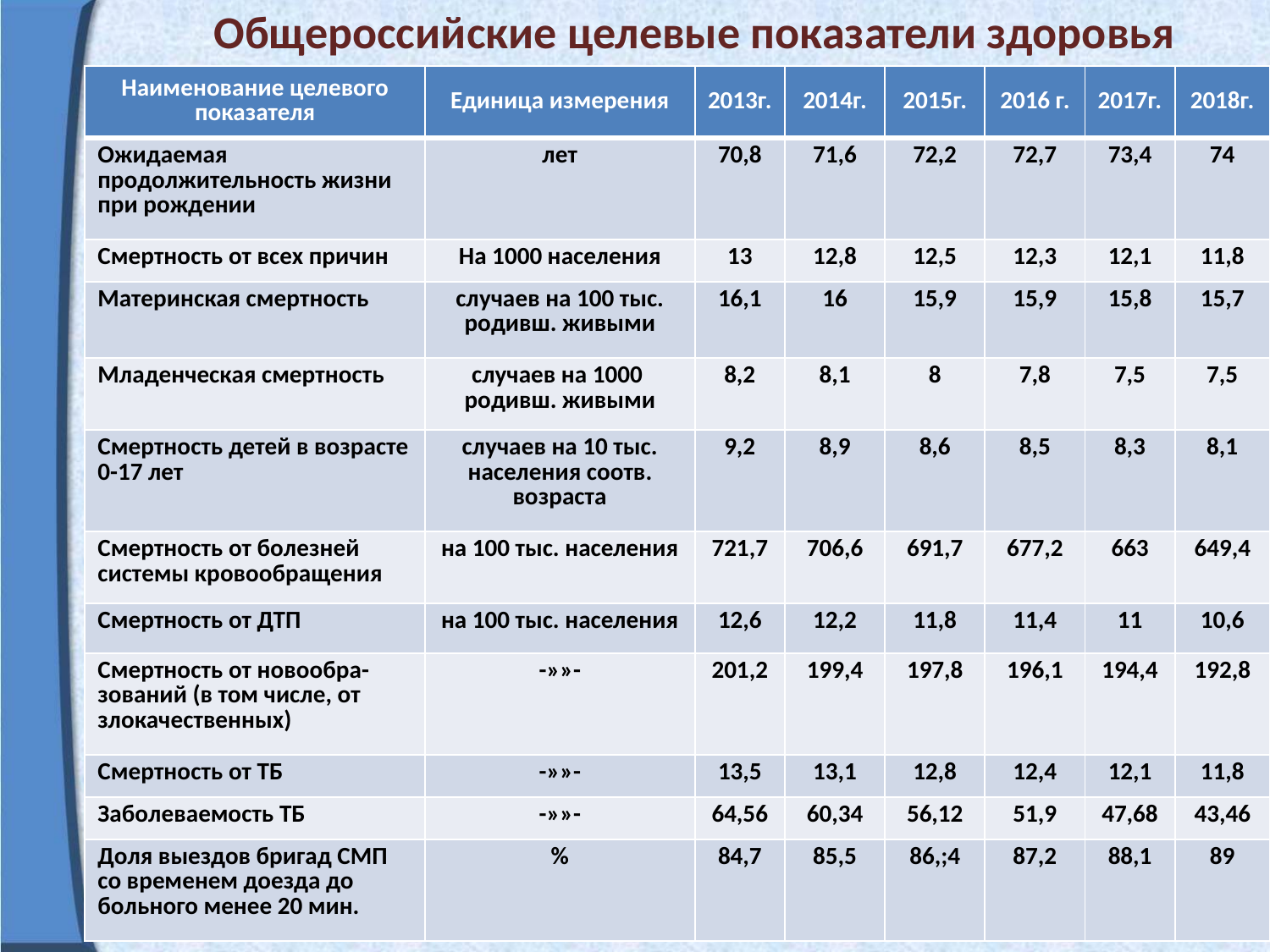

Общероссийские целевые показатели здоровья
| Наименование целевого показателя | Единица измерения | 2013г. | 2014г. | 2015г. | 2016 г. | 2017г. | 2018г. |
| --- | --- | --- | --- | --- | --- | --- | --- |
| Ожидаемая продолжительность жизни при рождении | лет | 70,8 | 71,6 | 72,2 | 72,7 | 73,4 | 74 |
| Смертность от всех причин | На 1000 населения | 13 | 12,8 | 12,5 | 12,3 | 12,1 | 11,8 |
| Материнская смертность | случаев на 100 тыс. родивш. живыми | 16,1 | 16 | 15,9 | 15,9 | 15,8 | 15,7 |
| Младенческая смертность | случаев на 1000 родивш. живыми | 8,2 | 8,1 | 8 | 7,8 | 7,5 | 7,5 |
| Смертность детей в возрасте 0-17 лет | случаев на 10 тыс. населения соотв. возраста | 9,2 | 8,9 | 8,6 | 8,5 | 8,3 | 8,1 |
| Смертность от болезней системы кровообращения | на 100 тыс. населения | 721,7 | 706,6 | 691,7 | 677,2 | 663 | 649,4 |
| Смертность от ДТП | на 100 тыс. населения | 12,6 | 12,2 | 11,8 | 11,4 | 11 | 10,6 |
| Смертность от новообра-зований (в том числе, от злокачественных) | -»»- | 201,2 | 199,4 | 197,8 | 196,1 | 194,4 | 192,8 |
| Смертность от ТБ | -»»- | 13,5 | 13,1 | 12,8 | 12,4 | 12,1 | 11,8 |
| Заболеваемость ТБ | -»»- | 64,56 | 60,34 | 56,12 | 51,9 | 47,68 | 43,46 |
| Доля выездов бригад СМП со временем доезда до больного менее 20 мин. | % | 84,7 | 85,5 | 86,;4 | 87,2 | 88,1 | 89 |